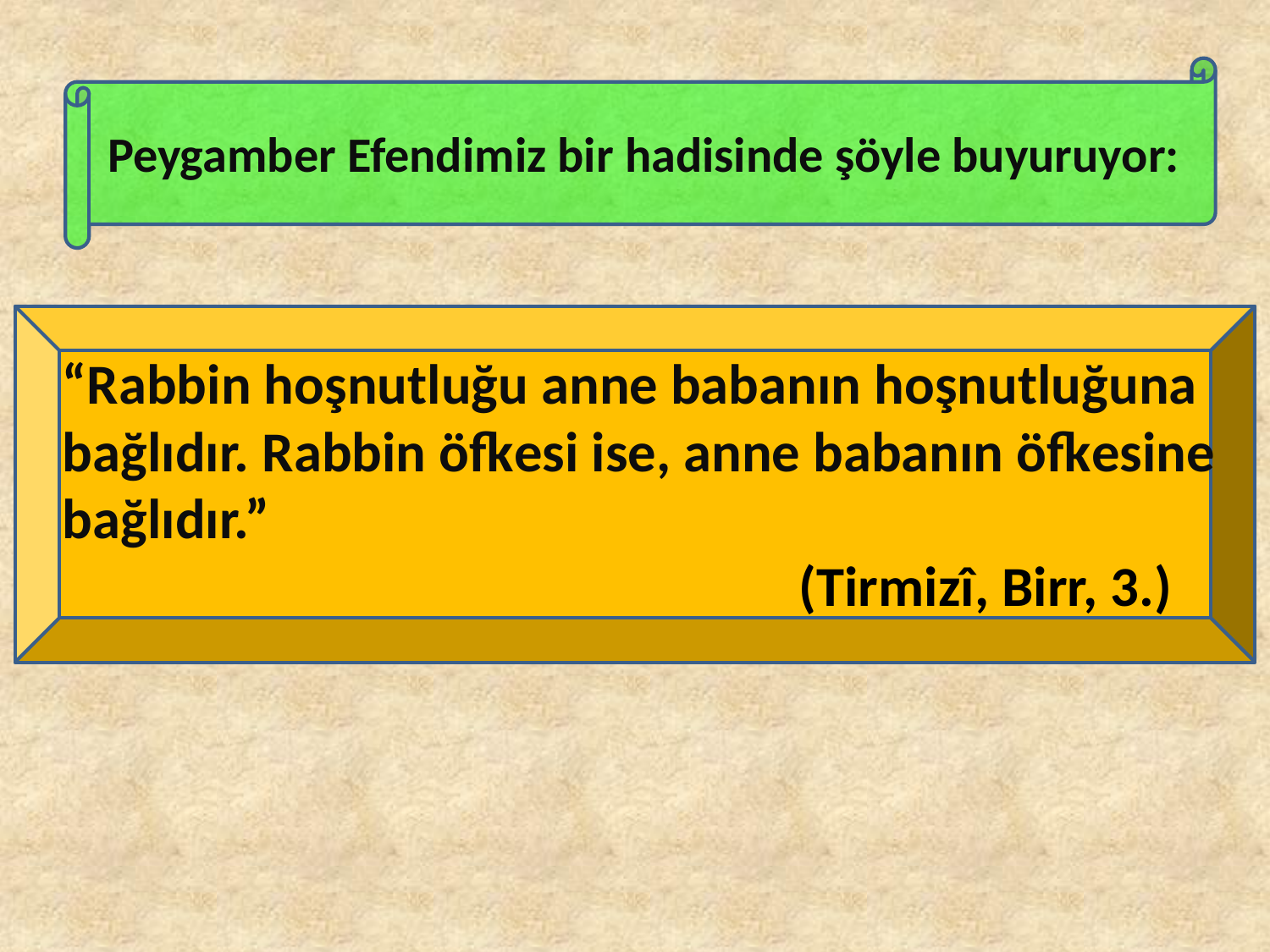

Peygamber Efendimiz bir hadisinde şöyle buyuruyor:

“Rabbin hoşnutluğu anne babanın hoşnutluğuna bağlıdır. Rabbin öfkesi ise, anne babanın öfkesine bağlıdır.”
                                                          (Tirmizî, Birr, 3.)